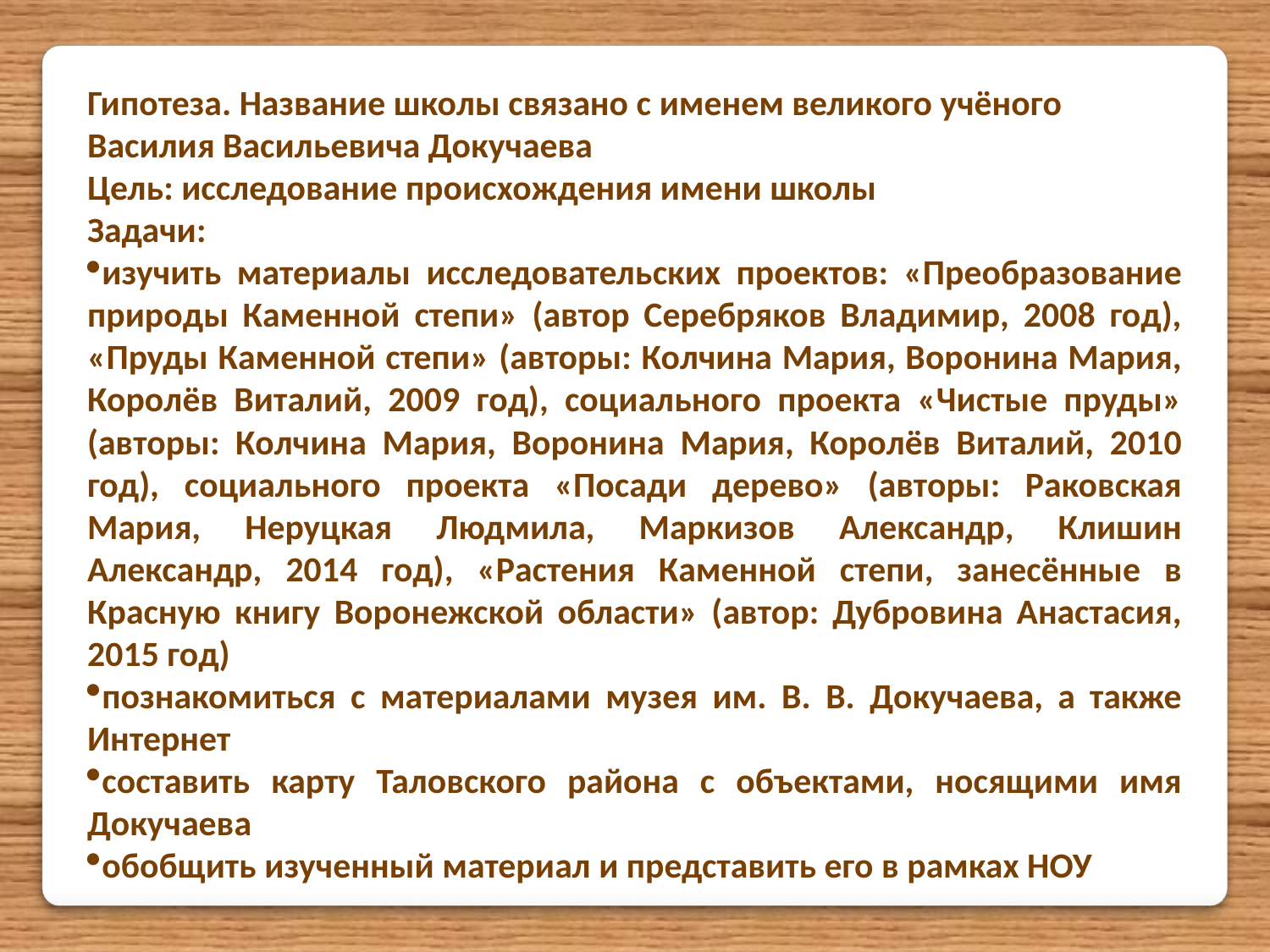

Гипотеза. Название школы связано с именем великого учёного Василия Васильевича Докучаева
Цель: исследование происхождения имени школы
Задачи:
изучить материалы исследовательских проектов: «Преобразование природы Каменной степи» (автор Серебряков Владимир, 2008 год), «Пруды Каменной степи» (авторы: Колчина Мария, Воронина Мария, Королёв Виталий, 2009 год), социального проекта «Чистые пруды» (авторы: Колчина Мария, Воронина Мария, Королёв Виталий, 2010 год), социального проекта «Посади дерево» (авторы: Раковская Мария, Неруцкая Людмила, Маркизов Александр, Клишин Александр, 2014 год), «Растения Каменной степи, занесённые в Красную книгу Воронежской области» (автор: Дубровина Анастасия, 2015 год)
познакомиться с материалами музея им. В. В. Докучаева, а также Интернет
составить карту Таловского района с объектами, носящими имя Докучаева
обобщить изученный материал и представить его в рамках НОУ